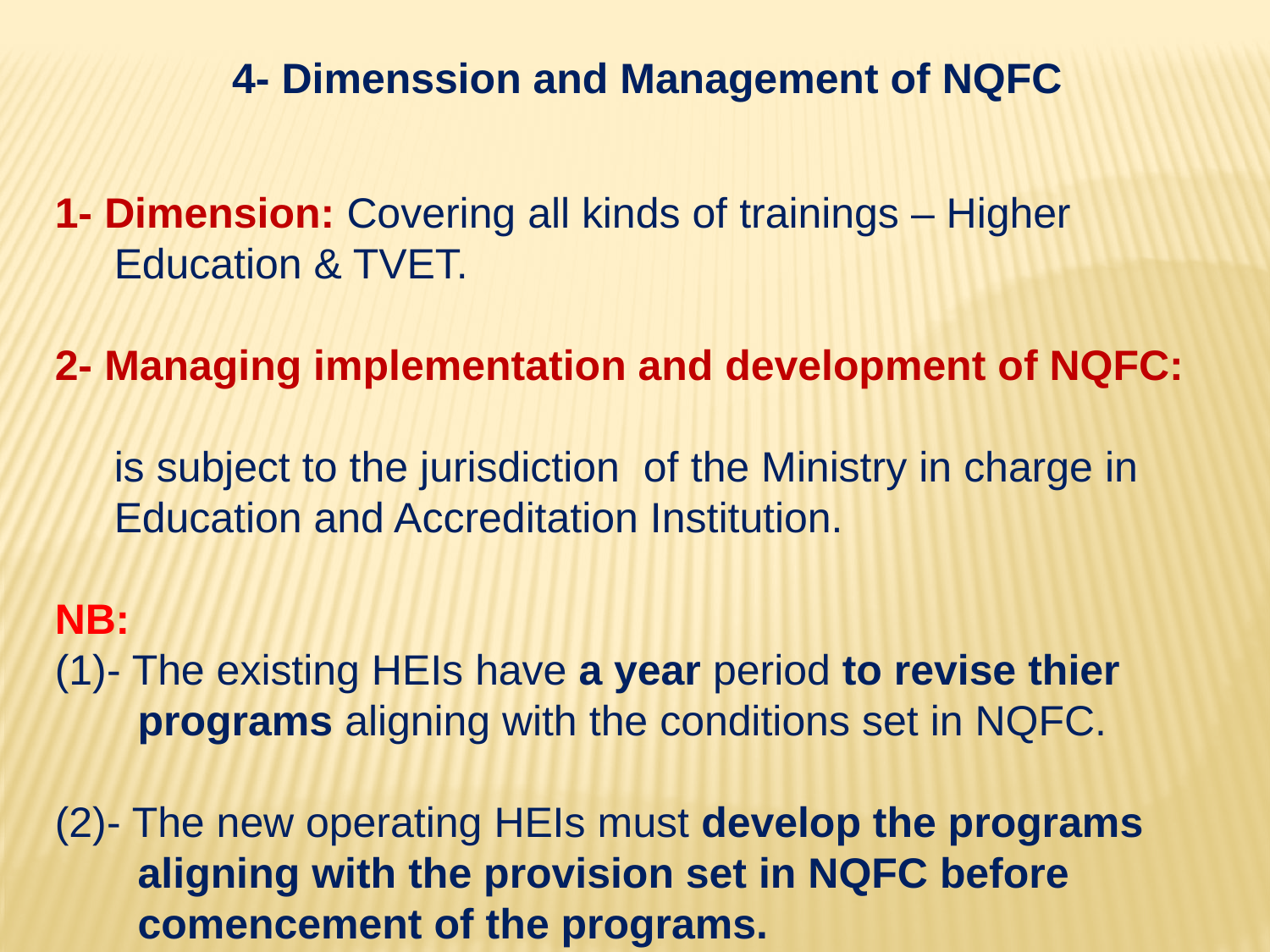

4- Dimenssion and Management of NQFC

1- Dimension: Covering all kinds of trainings – Higher
     Education & TVET.

2- Managing implementation and development of NQFC:
     is subject to the jurisdiction  of the Ministry in charge in
     Education and Accreditation Institution.

NB:
(1)- The existing HEIs have a year period to revise thier
       programs aligning with the conditions set in NQFC.

(2)- The new operating HEIs must develop the programs
       aligning with the provision set in NQFC before
       comencement of the programs.